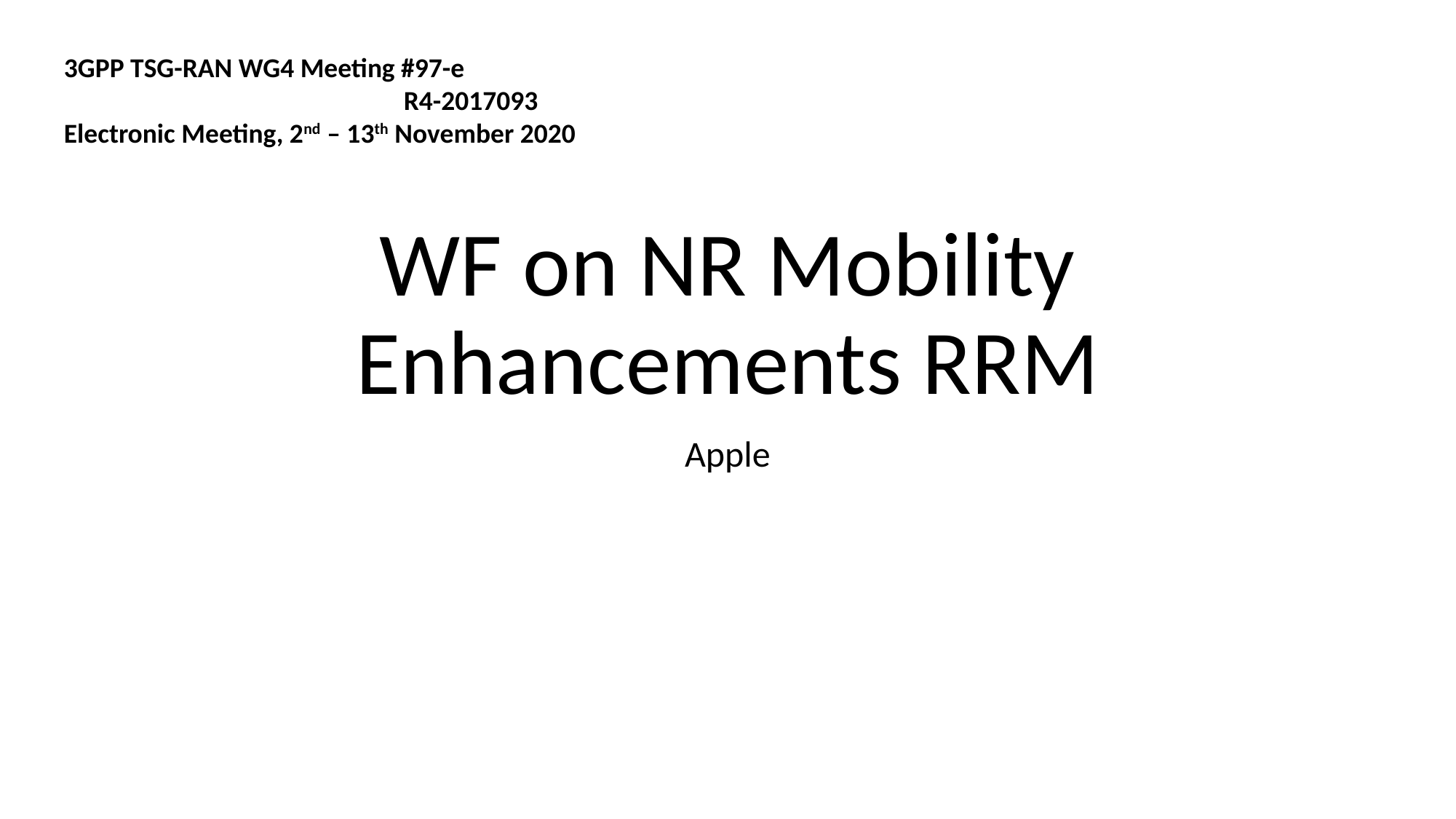

3GPP TSG-RAN WG4 Meeting #97-e                             	            		 							  R4-2017093
Electronic Meeting, 2nd – 13th November 2020

# WF on NR Mobility Enhancements RRM
Apple